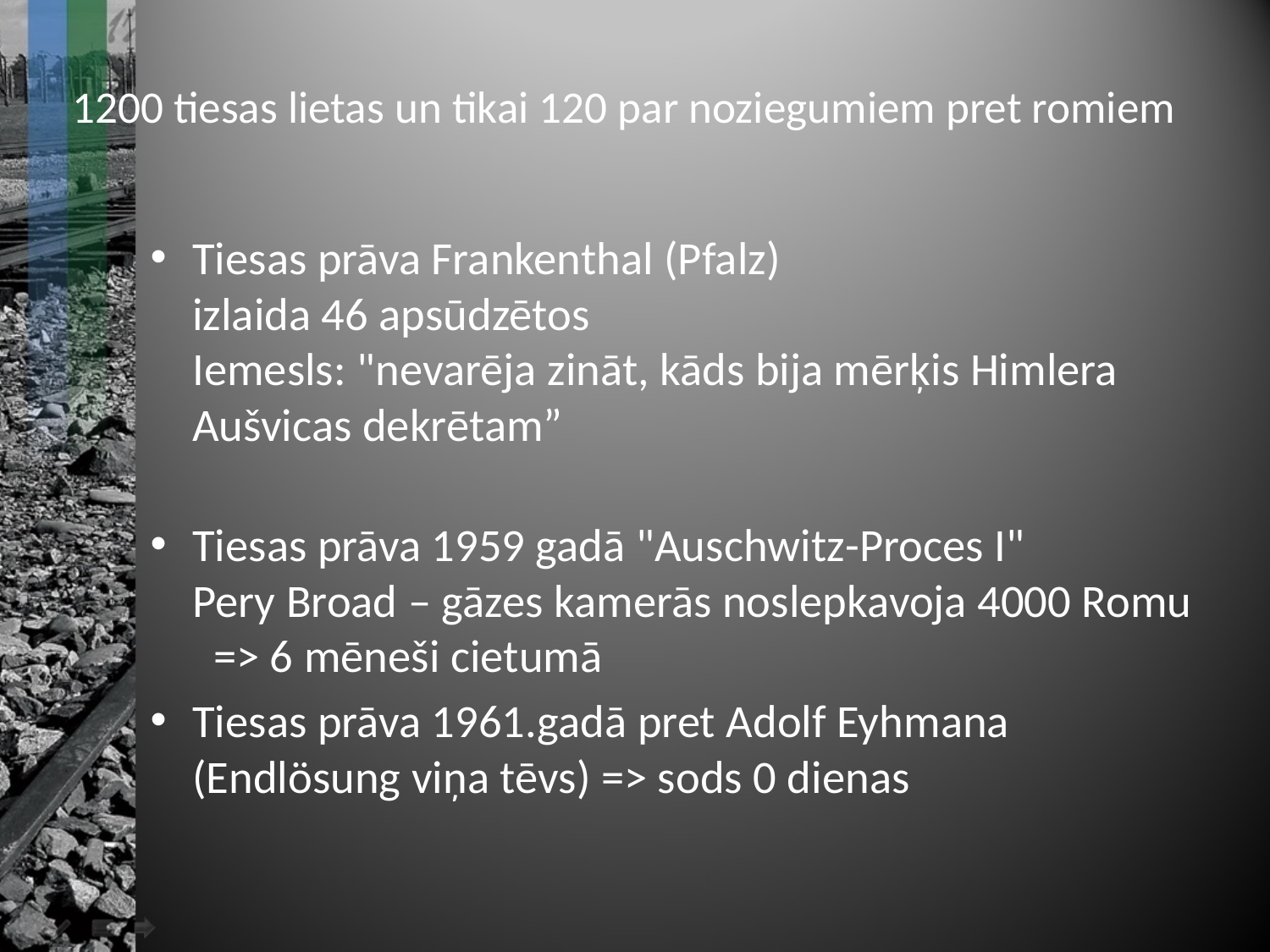

# 1200 tiesas lietas un tikai 120 par noziegumiem pret romiem
Tiesas prāva Frankenthal (Pfalz)
izlaida 46 apsūdzētos
Iemesls: "nevarēja zināt, kāds bija mērķis Himlera Aušvicas dekrētam”
Tiesas prāva 1959 gadā "Auschwitz-Proces I"
Pery Broad – gāzes kamerās noslepkavoja 4000 Romu
  => 6 mēneši cietumā
Tiesas prāva 1961.gadā pret Adolf Eyhmana (Endlösung viņa tēvs) => sods 0 dienas